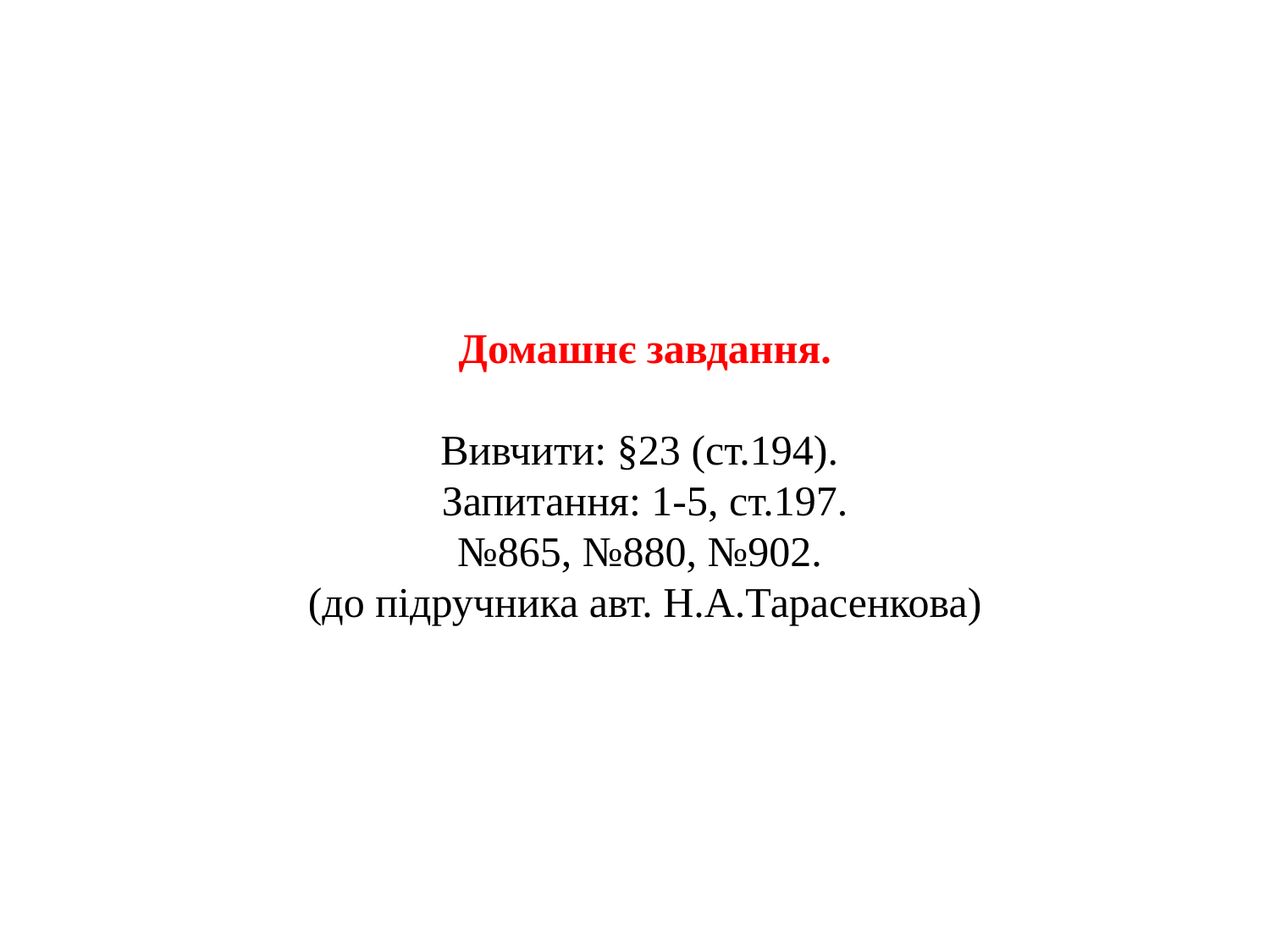

Домашнє завдання.

Вивчити: §23 (ст.194).
Запитання: 1-5, ст.197.
№865, №880, №902.
(до підручника авт. Н.А.Тарасенкова)